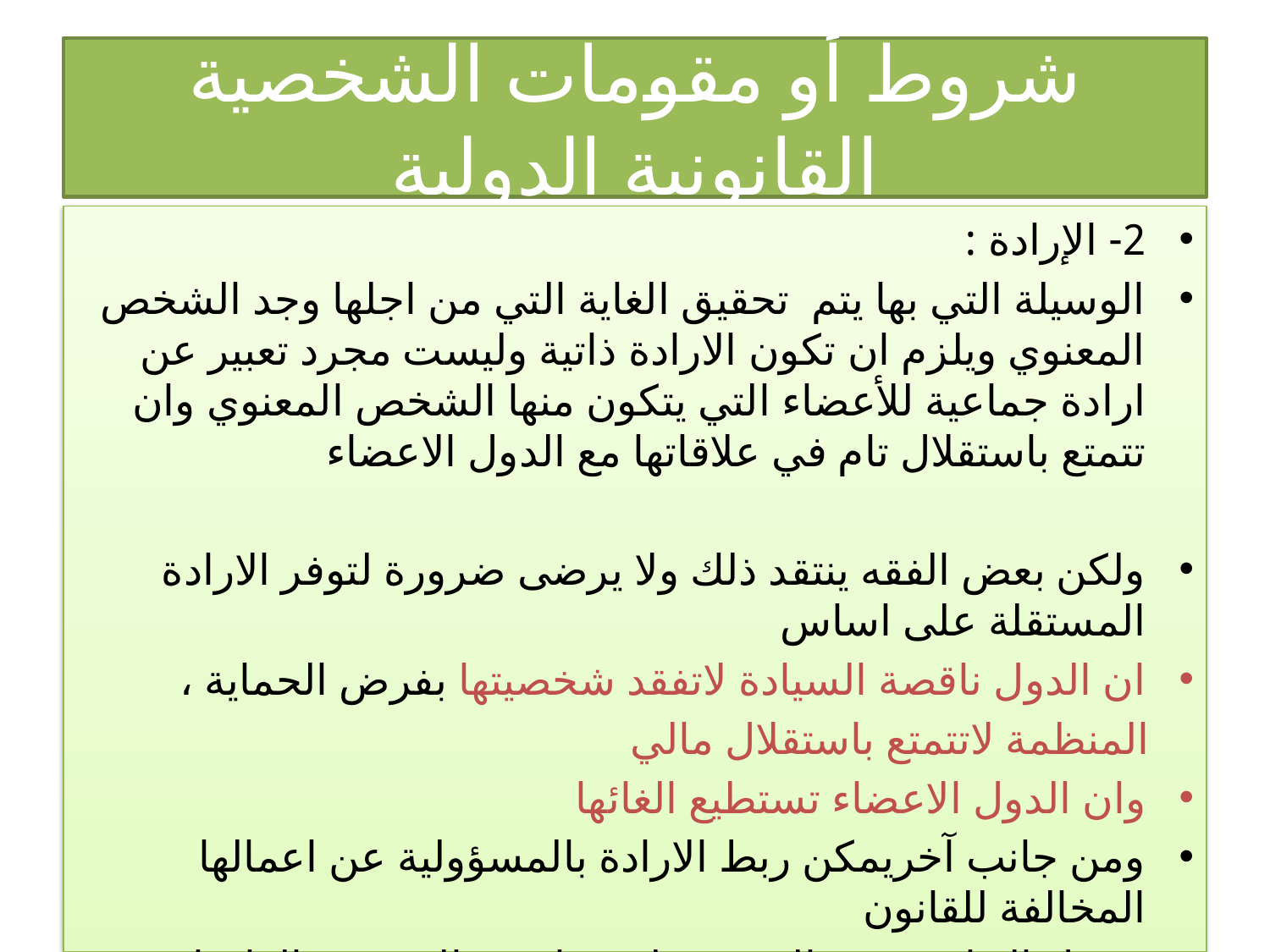

# شروط أو مقومات الشخصية القانونية الدولية
2- الإرادة :
الوسيلة التي بها يتم  تحقيق الغاية التي من اجلها وجد الشخص المعنوي ويلزم ان تكون الارادة ذاتية وليست مجرد تعبير عن ارادة جماعية للأعضاء التي يتكون منها الشخص المعنوي وان تتمتع باستقلال تام في علاقاتها مع الدول الاعضاء

ولكن بعض الفقه ينتقد ذلك ولا يرضى ضرورة لتوفر الارادة المستقلة على اساس
ان الدول ناقصة السيادة لاتفقد شخصيتها بفرض الحماية ،
    المنظمة لاتتمتع باستقلال مالي
وان الدول الاعضاء تستطيع الغائها
ومن جانب آخريمكن ربط الارادة بالمسؤولية عن اعمالها المخالفة للقانون
وتمثل الارادة قدرة الوحدة على مباشرة الحقوق والواجبات وتحقيق غاياتها والدفاع عنها